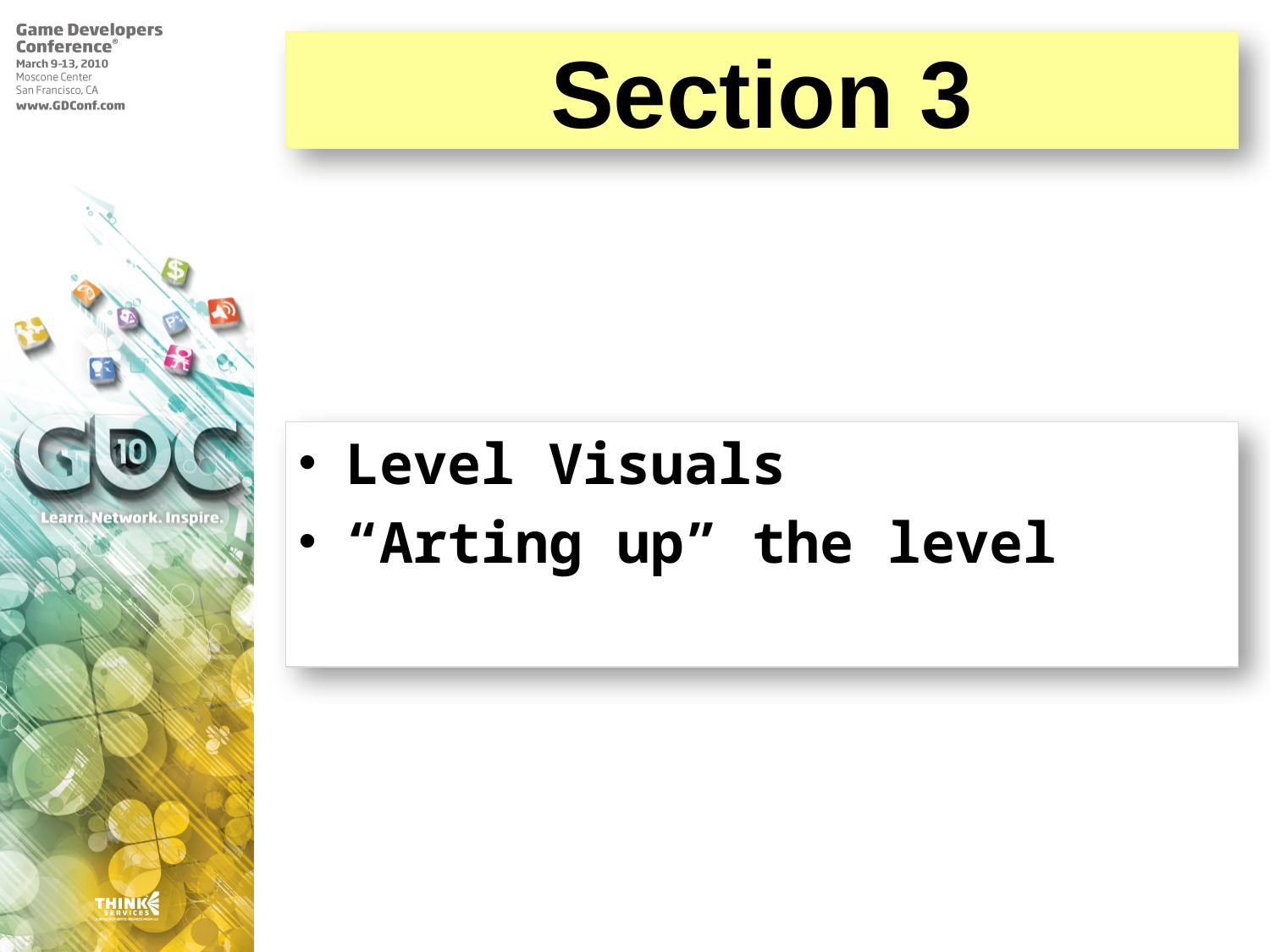

# Section 3
Level Visuals
“Arting up” the level